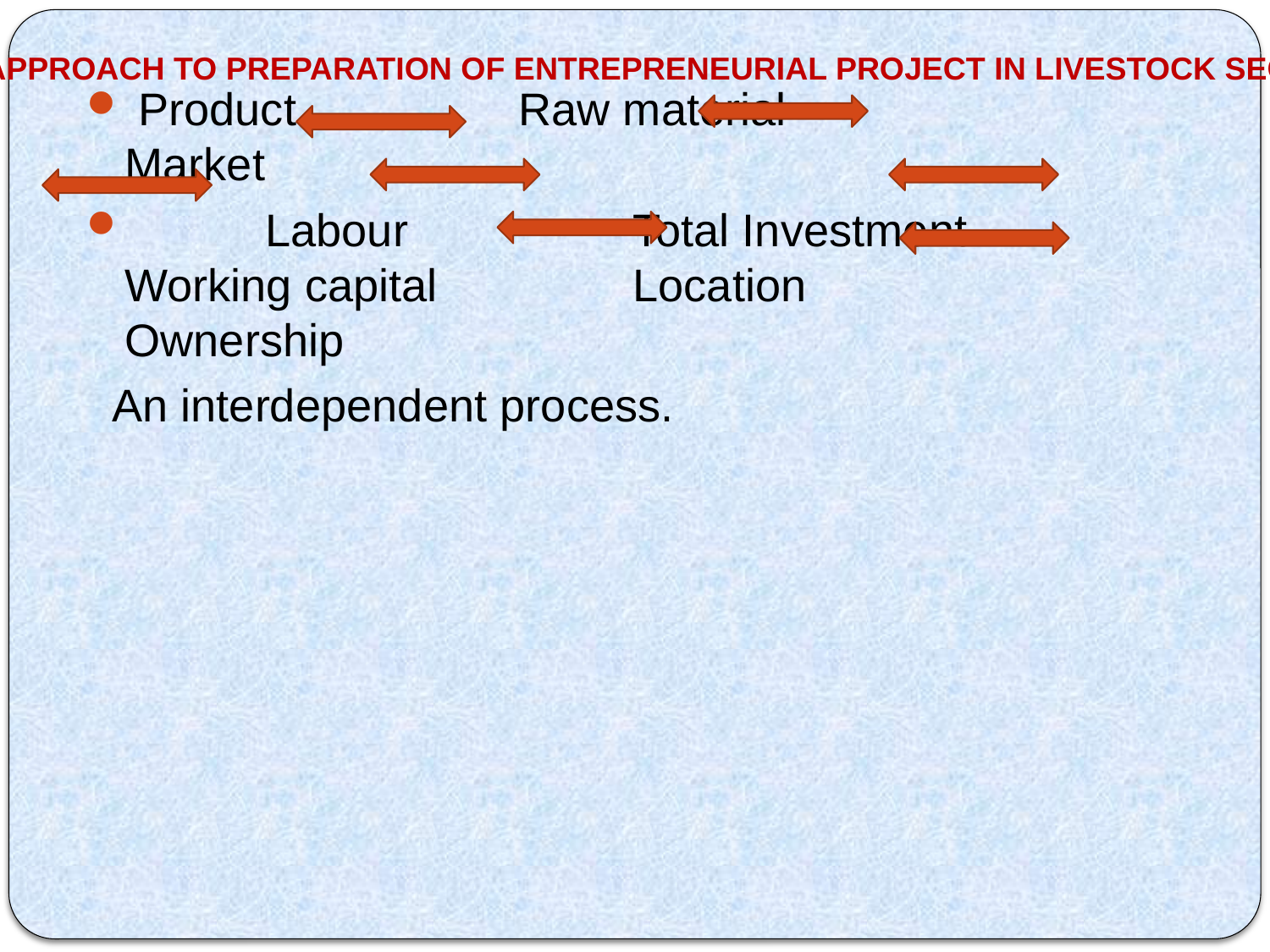

APPROACH TO PREPARATION OF ENTREPRENEURIAL PROJECT IN LIVESTOCK SECTOR
 Product		 Raw material		    Market
           Labour		Total Investment		Working capital  		Location 		Ownership
  An interdependent process.